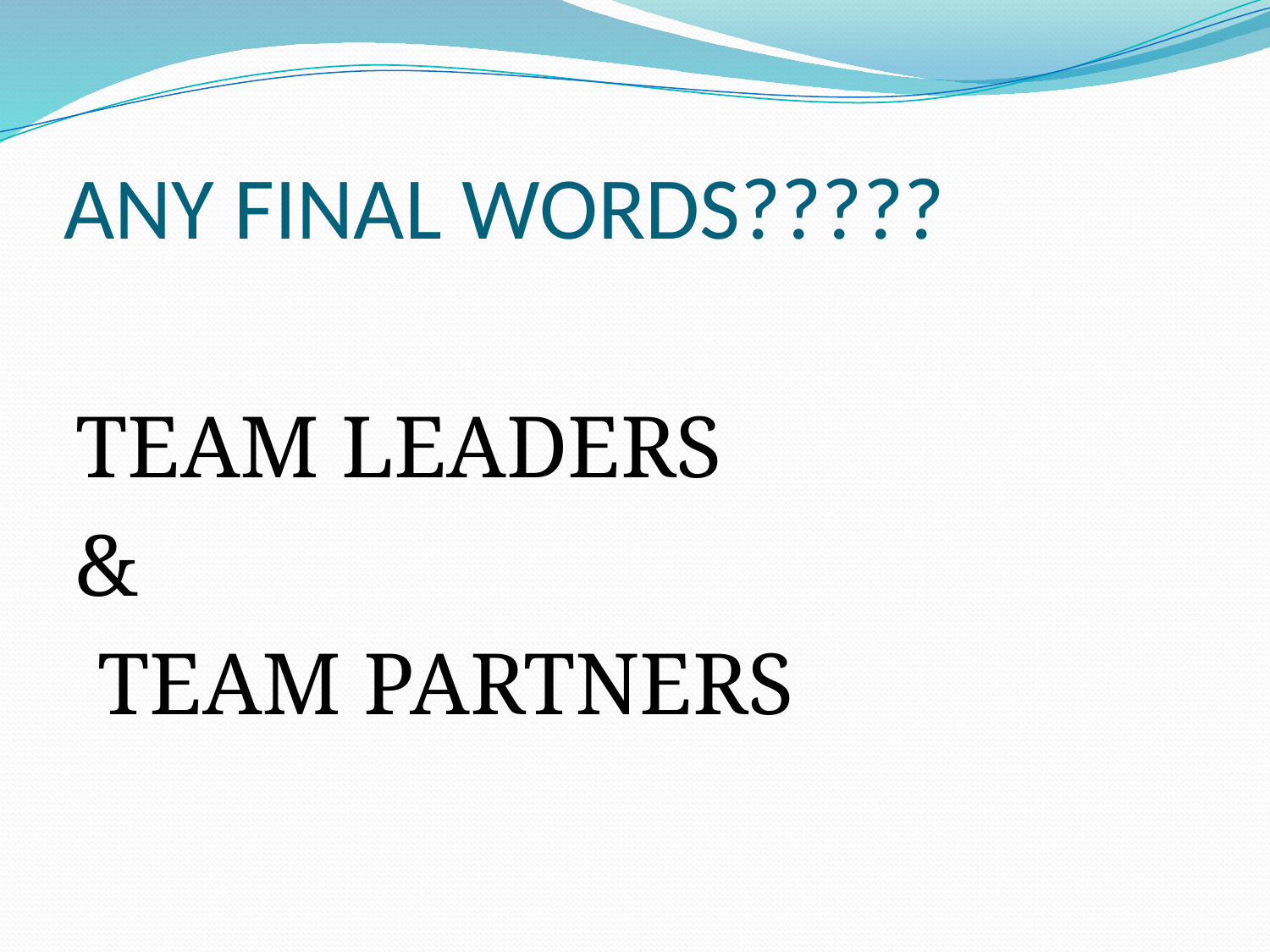

# ANY FINAL WORDS?????

TEAM LEADERS
&
 TEAM PARTNERS